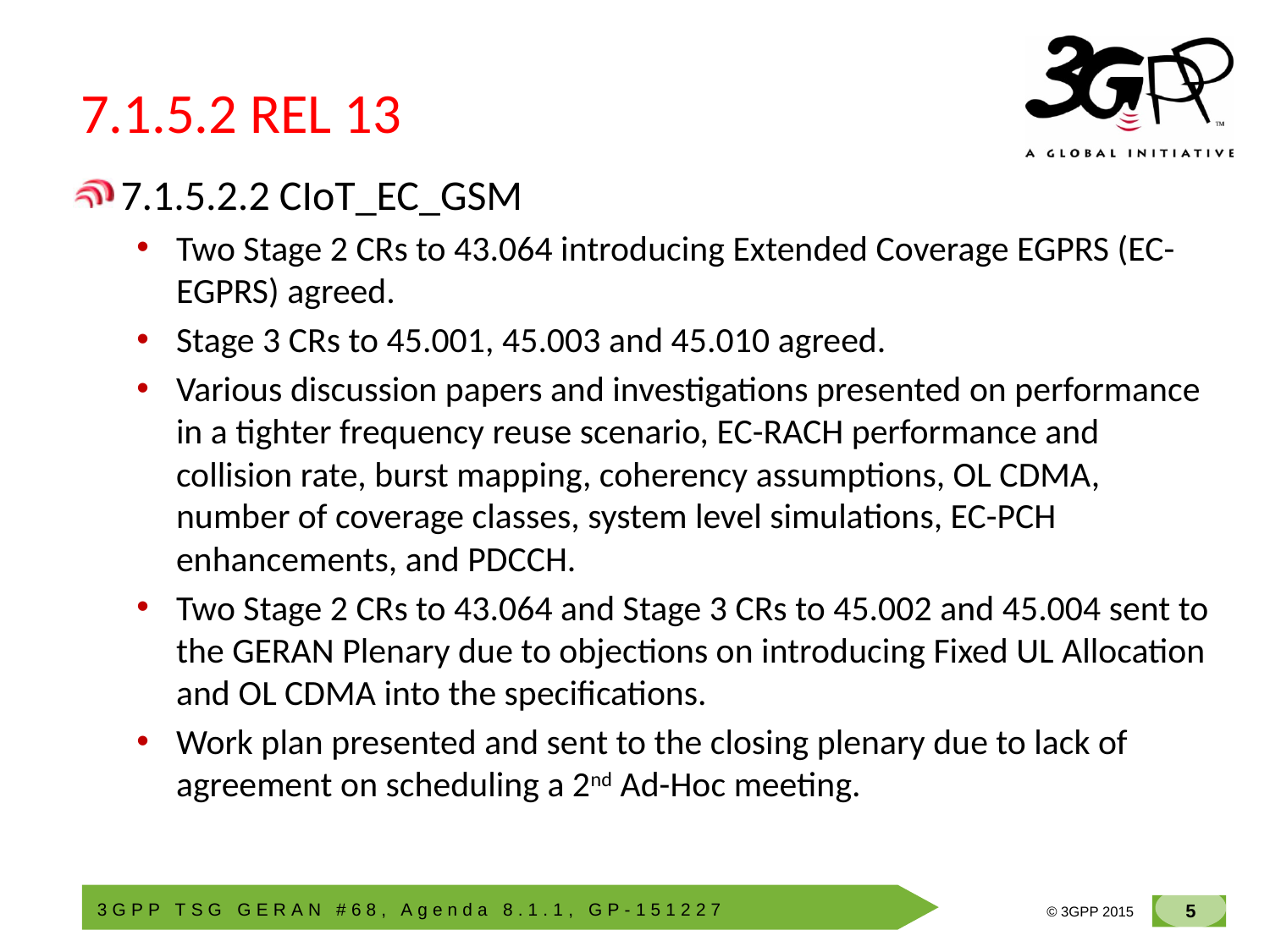

# 7.1.5.2 REL 13
7.1.5.2.2 CIoT_EC_GSM
Two Stage 2 CRs to 43.064 introducing Extended Coverage EGPRS (EC-EGPRS) agreed.
Stage 3 CRs to 45.001, 45.003 and 45.010 agreed.
Various discussion papers and investigations presented on performance in a tighter frequency reuse scenario, EC-RACH performance and collision rate, burst mapping, coherency assumptions, OL CDMA,  number of coverage classes, system level simulations, EC-PCH enhancements, and PDCCH.
Two Stage 2 CRs to 43.064 and Stage 3 CRs to 45.002 and 45.004 sent to the GERAN Plenary due to objections on introducing Fixed UL Allocation and OL CDMA into the specifications.
Work plan presented and sent to the closing plenary due to lack of agreement on scheduling a 2nd Ad-Hoc meeting.